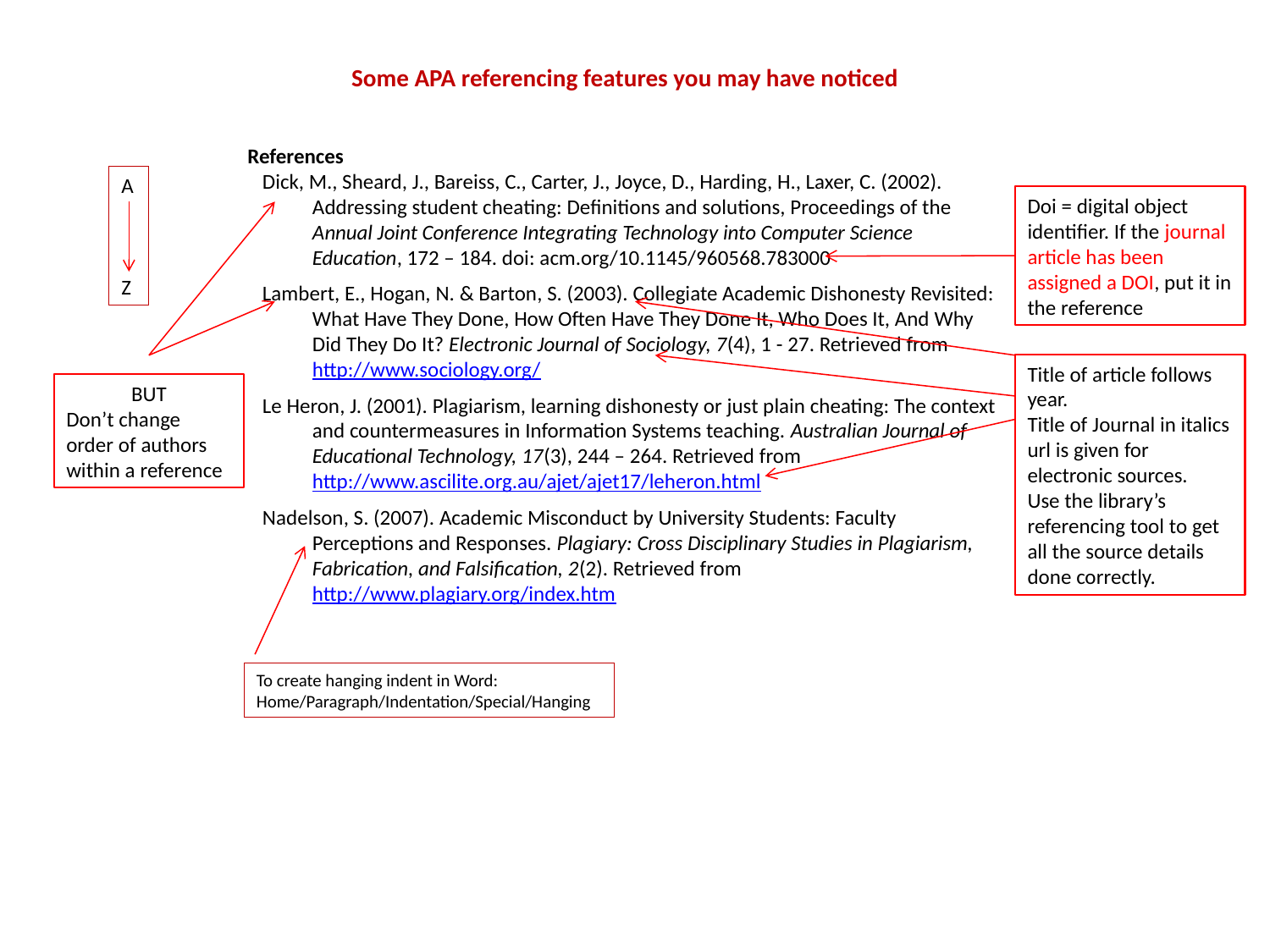

Some APA referencing features you may have noticed

References
Dick, M., Sheard, J., Bareiss, C., Carter, J., Joyce, D., Harding, H., Laxer, C. (2002). Addressing student cheating: Definitions and solutions, Proceedings of the Annual Joint Conference Integrating Technology into Computer Science Education, 172 – 184. doi: acm.org/10.1145/960568.783000
Lambert, E., Hogan, N. & Barton, S. (2003). Collegiate Academic Dishonesty Revisited: What Have They Done, How Often Have They Done It, Who Does It, And Why Did They Do It? Electronic Journal of Sociology, 7(4), 1 - 27. Retrieved from http://www.sociology.org/
Le Heron, J. (2001). Plagiarism, learning dishonesty or just plain cheating: The context and countermeasures in Information Systems teaching. Australian Journal of Educational Technology, 17(3), 244 – 264. Retrieved from http://www.ascilite.org.au/ajet/ajet17/leheron.html
Nadelson, S. (2007). Academic Misconduct by University Students: Faculty Perceptions and Responses. Plagiary: Cross Disciplinary Studies in Plagiarism, Fabrication, and Falsification, 2(2). Retrieved from http://www.plagiary.org/index.htm

A

Z
Doi = digital object identifier. If the journal article has been assigned a DOI, put it in the reference
Title of article follows year.
Title of Journal in italics
url is given for electronic sources.
Use the library’s referencing tool to get all the source details done correctly.
BUT
Don’t change order of authors within a reference
To create hanging indent in Word: Home/Paragraph/Indentation/Special/Hanging